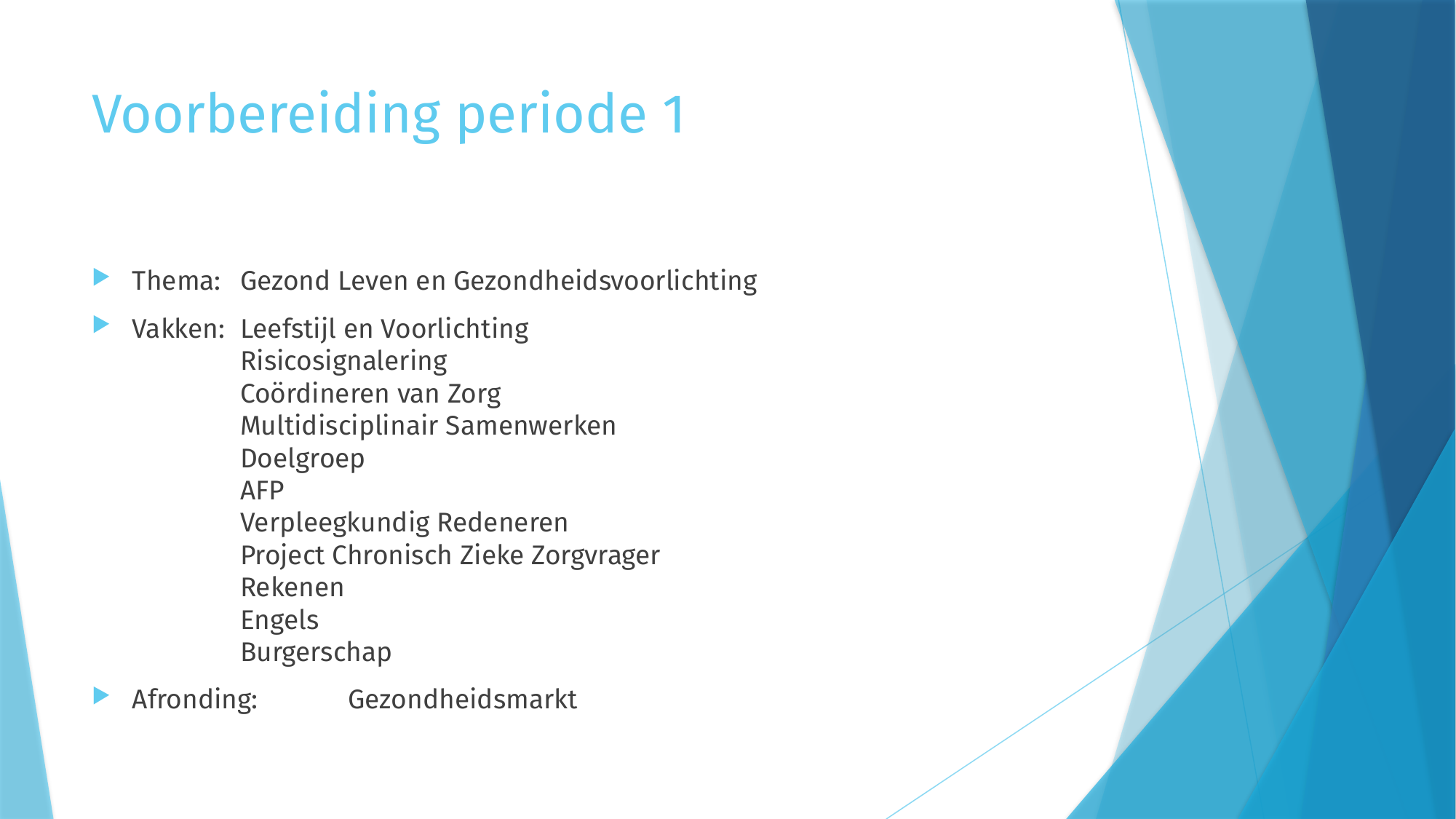

# Voorbereiding periode 1
Thema:		Gezond Leven en Gezondheidsvoorlichting
Vakken:		Leefstijl en Voorlichting
				Risicosignalering
				Coördineren van Zorg
				Multidisciplinair Samenwerken
				Doelgroep
				AFP
				Verpleegkundig Redeneren
				Project Chronisch Zieke Zorgvrager
				Rekenen
				Engels
				Burgerschap
Afronding:	Gezondheidsmarkt